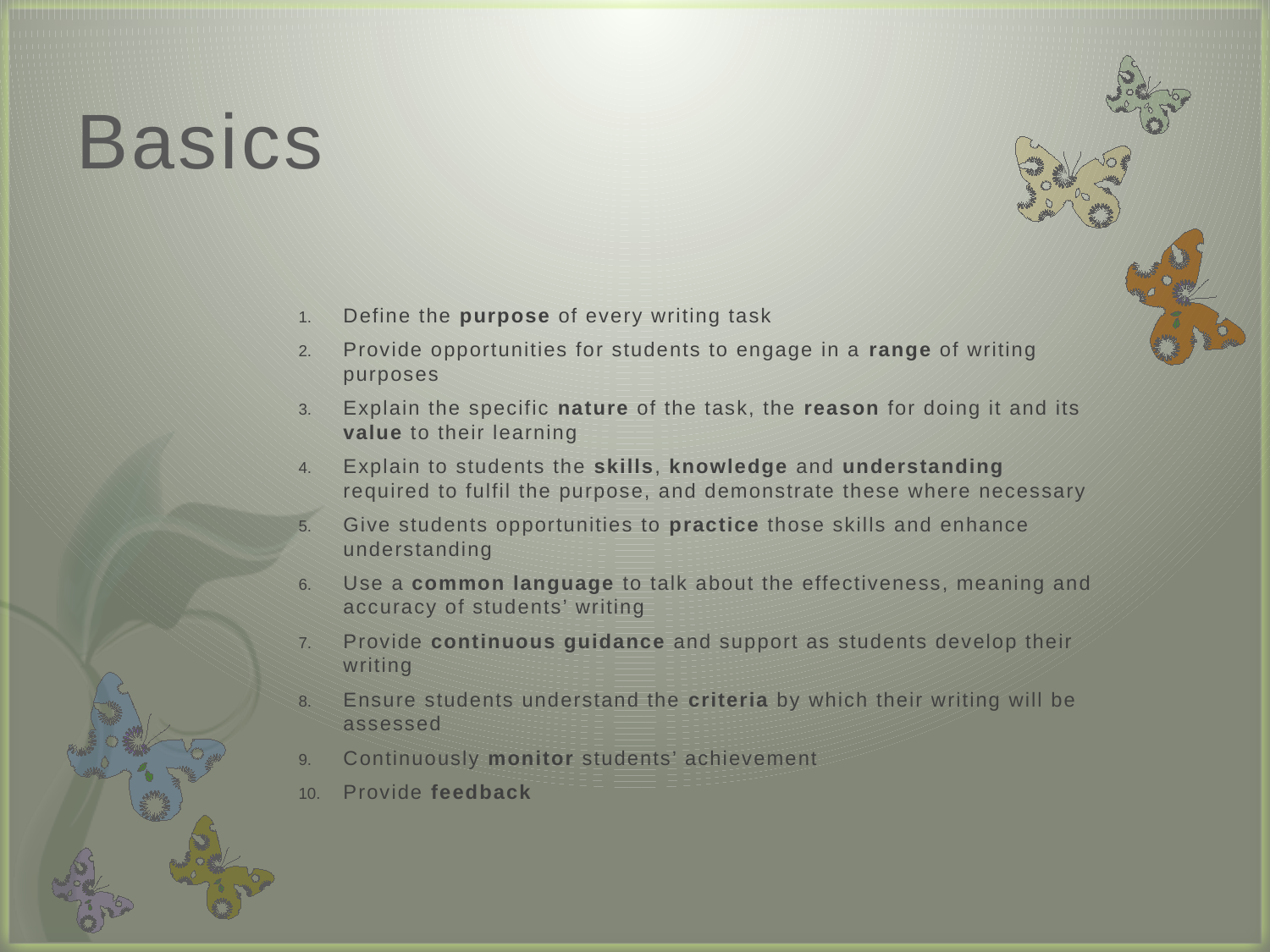

# Basics
Define the purpose of every writing task
Provide opportunities for students to engage in a range of writing purposes
Explain the specific nature of the task, the reason for doing it and its value to their learning
Explain to students the skills, knowledge and understanding required to fulfil the purpose, and demonstrate these where necessary
Give students opportunities to practice those skills and enhance understanding
Use a common language to talk about the effectiveness, meaning and accuracy of students’ writing
Provide continuous guidance and support as students develop their writing
Ensure students understand the criteria by which their writing will be assessed
Continuously monitor students’ achievement
Provide feedback